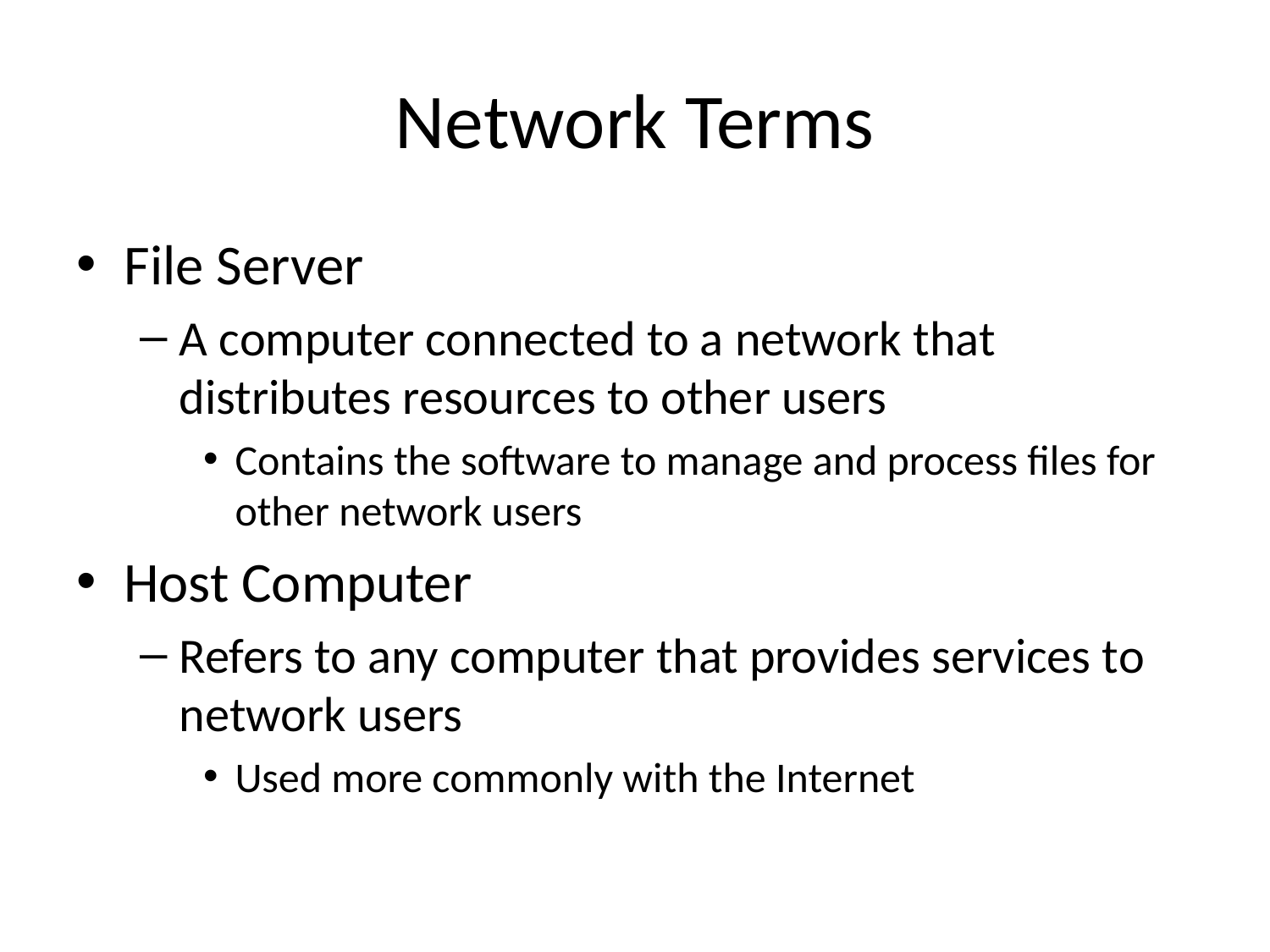

# Network Terms
File Server
A computer connected to a network that distributes resources to other users
Contains the software to manage and process files for other network users
Host Computer
Refers to any computer that provides services to network users
Used more commonly with the Internet